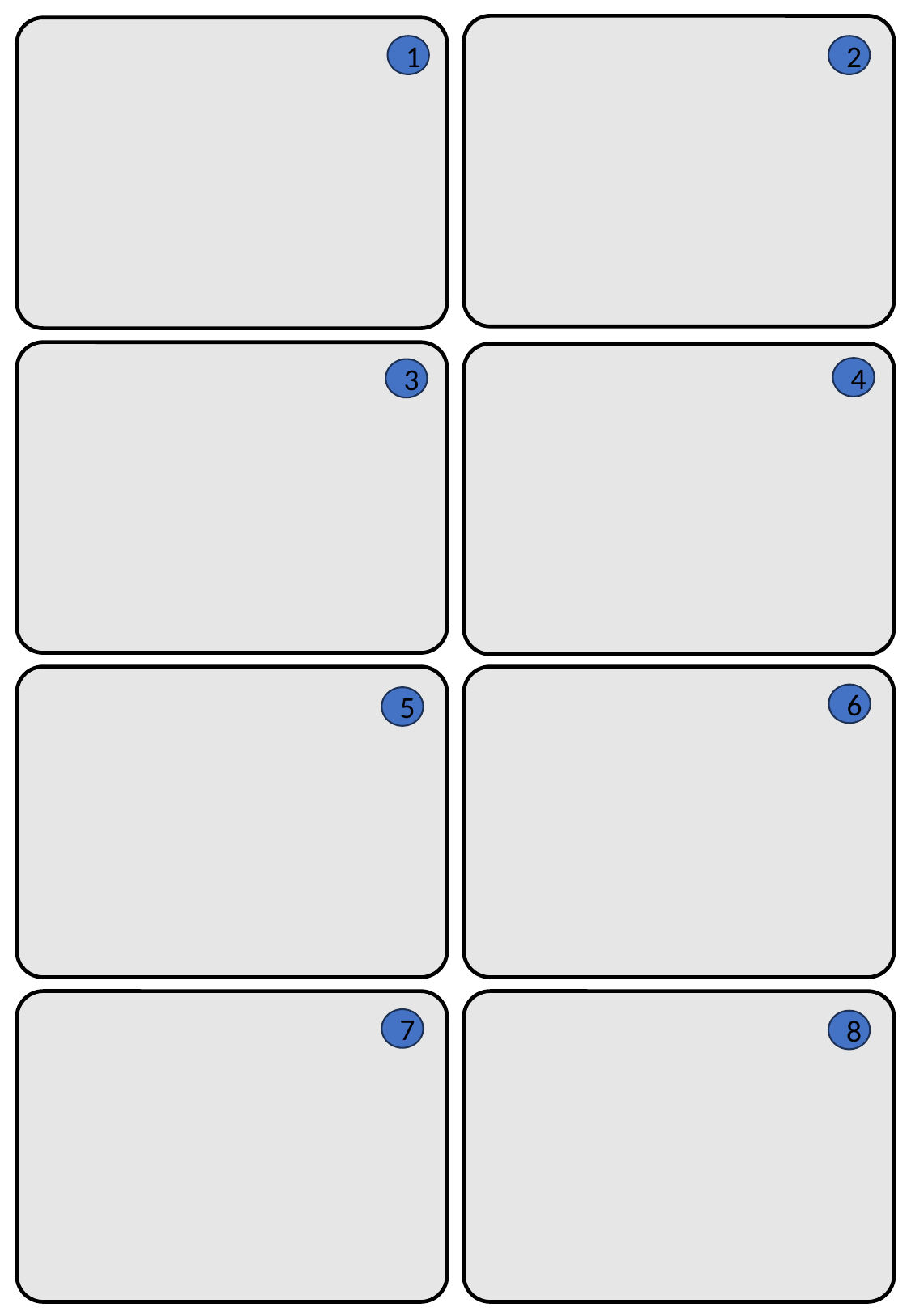

1
2

4
3

6
5

7
8